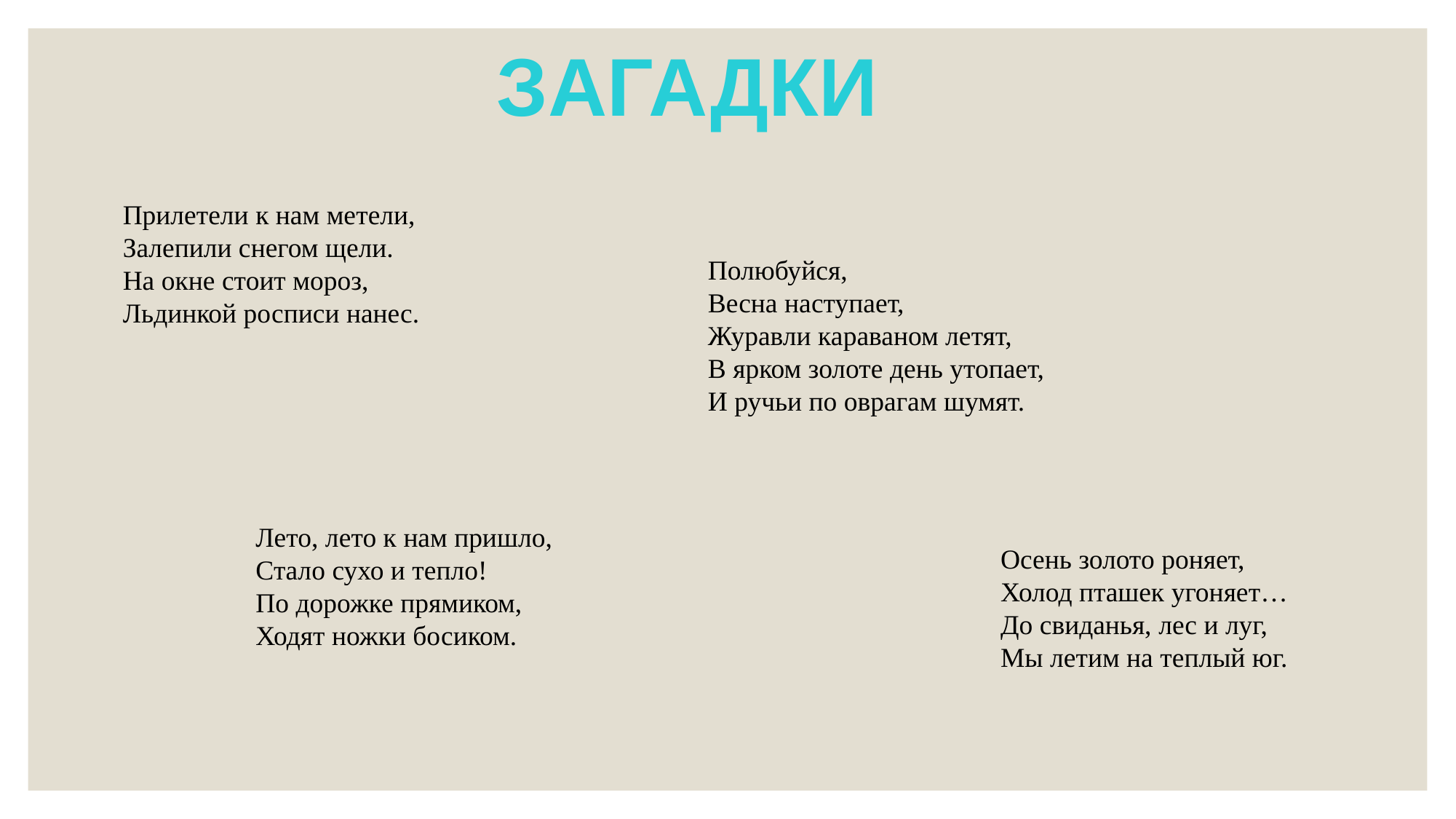

ЗАГАДКИ
Прилетели к нам метели,
Залепили снегом щели.
На окне стоит мороз,
Льдинкой росписи нанес.
Полюбуйся,
Весна наступает,
Журавли караваном летят,
В ярком золоте день утопает,
И ручьи по оврагам шумят.
Лето, лето к нам пришло,
Стало сухо и тепло!
По дорожке прямиком,
Ходят ножки босиком.
Осень золото роняет,
Холод пташек угоняет…
До свиданья, лес и луг,
Мы летим на теплый юг.